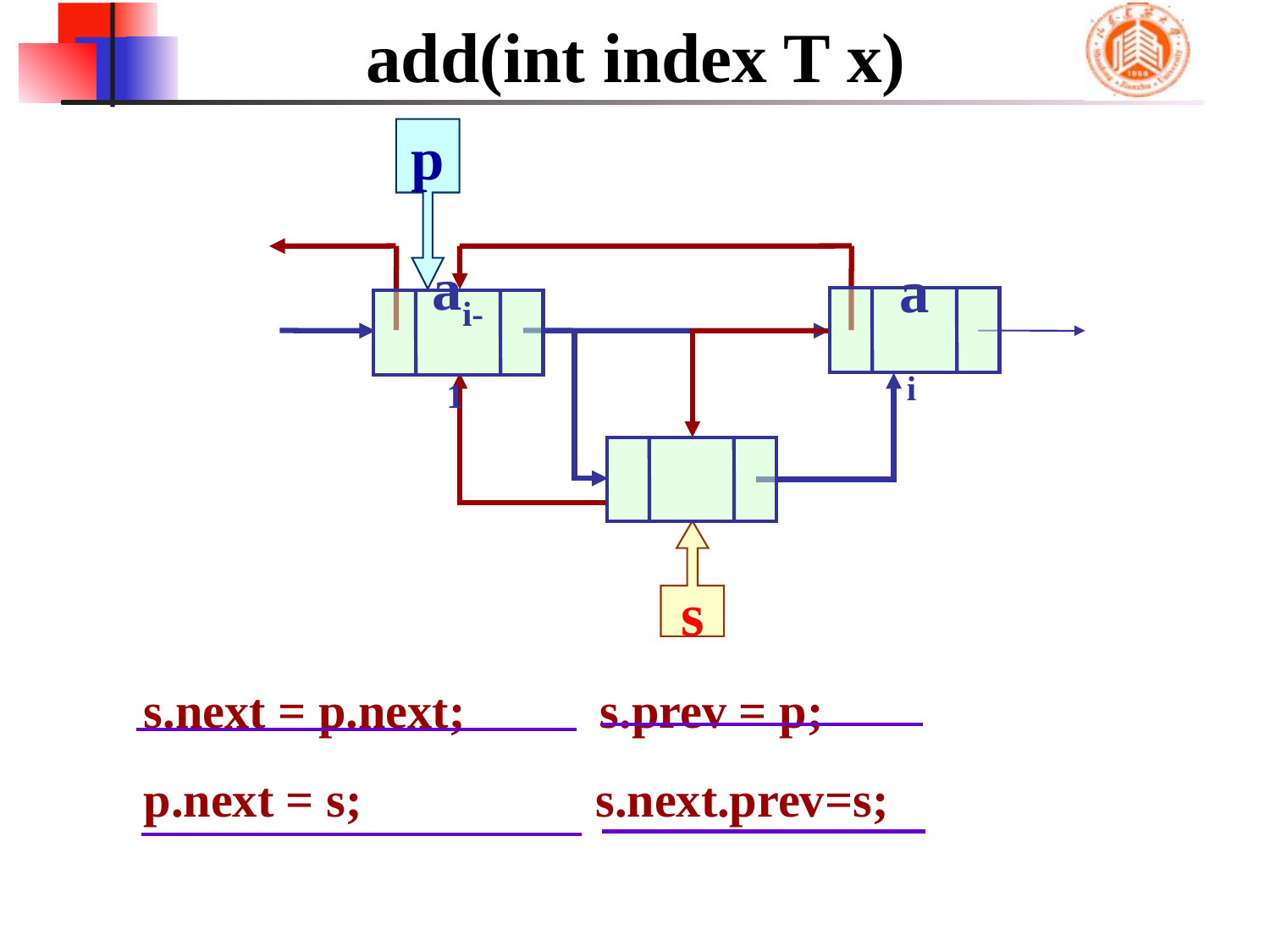

# add(int index T x)

p

ai

ai-1

e

s
s.next = p.next;           s.prev = p;
p.next = s;                   s.next.prev=s;